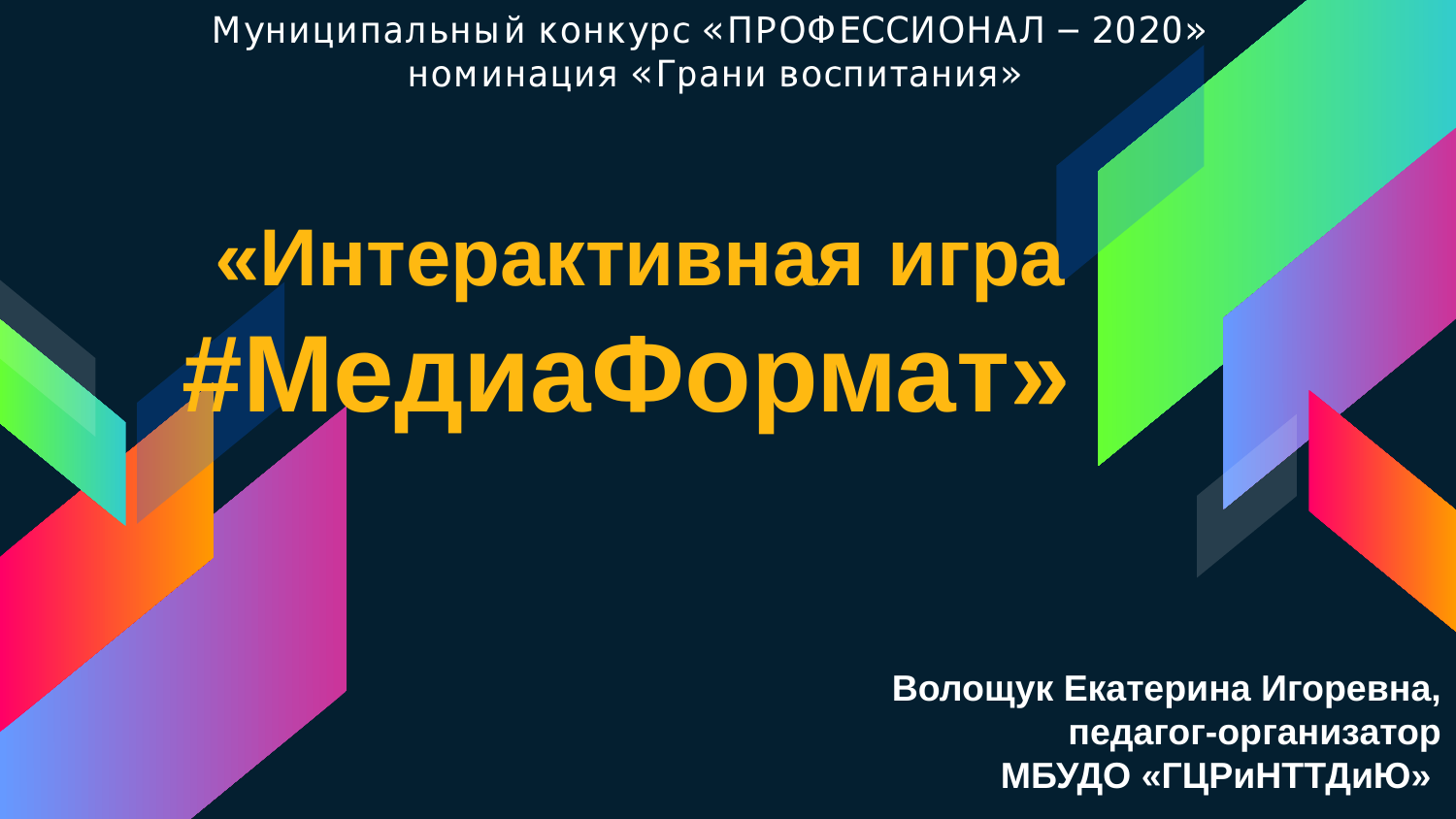

Муниципальный конкурс «ПРОФЕССИОНАЛ – 2020»
номинация «Грани воспитания»

# «Интерактивная игра #МедиаФормат»
Волощук Екатерина Игоревна,
педагог-организатор
 МБУДО «ГЦРиНТТДиЮ»